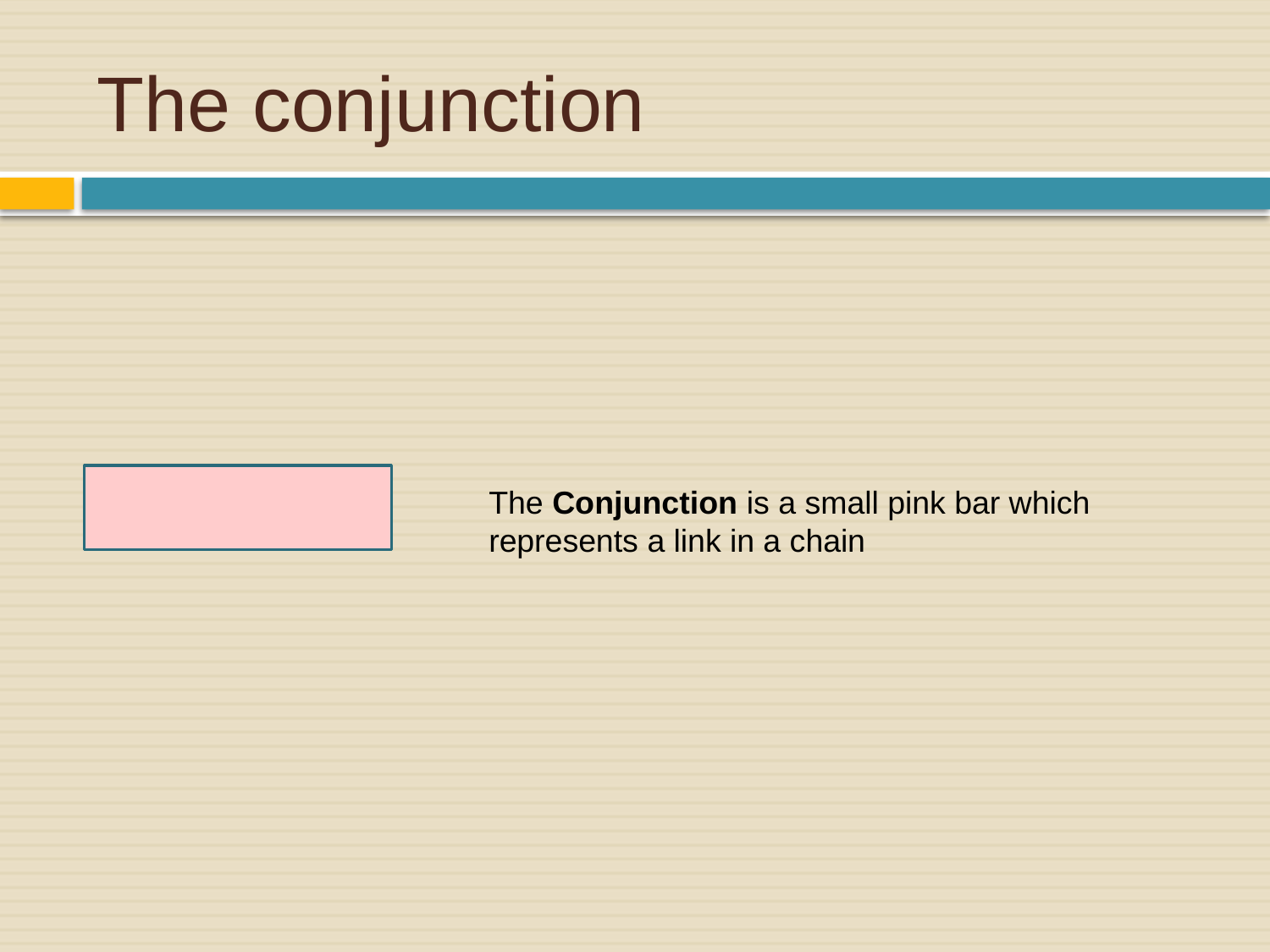

# The conjunction

The Conjunction is a small pink bar which represents a link in a chain